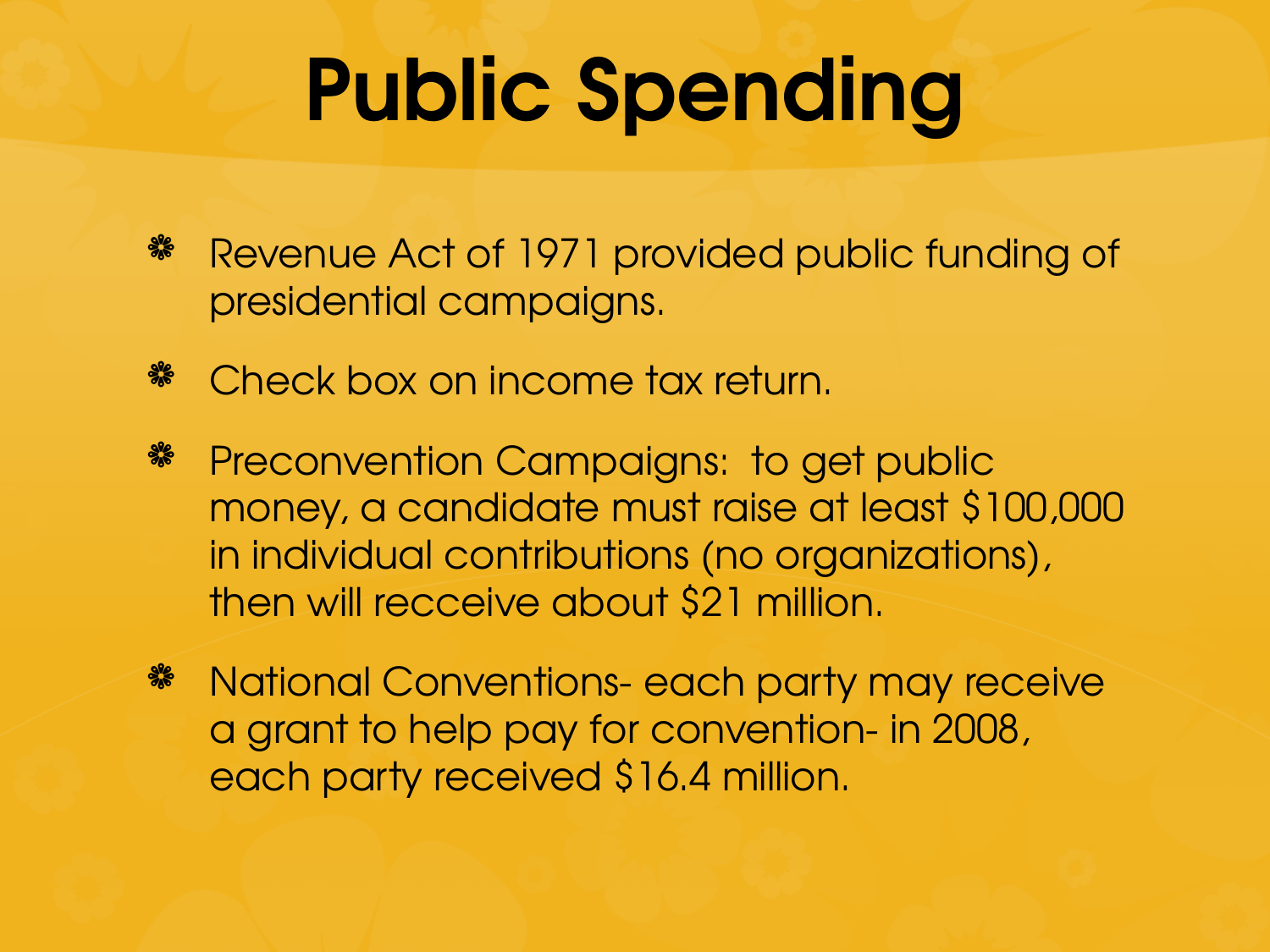

# Public Spending
Revenue Act of 1971 provided public funding of presidential campaigns.
Check box on income tax return.
Preconvention Campaigns:  to get public money, a candidate must raise at least $100,000 in individual contributions (no organizations), then will recceive about $21 million.
National Conventions- each party may receive a grant to help pay for convention- in 2008, each party received $16.4 million.